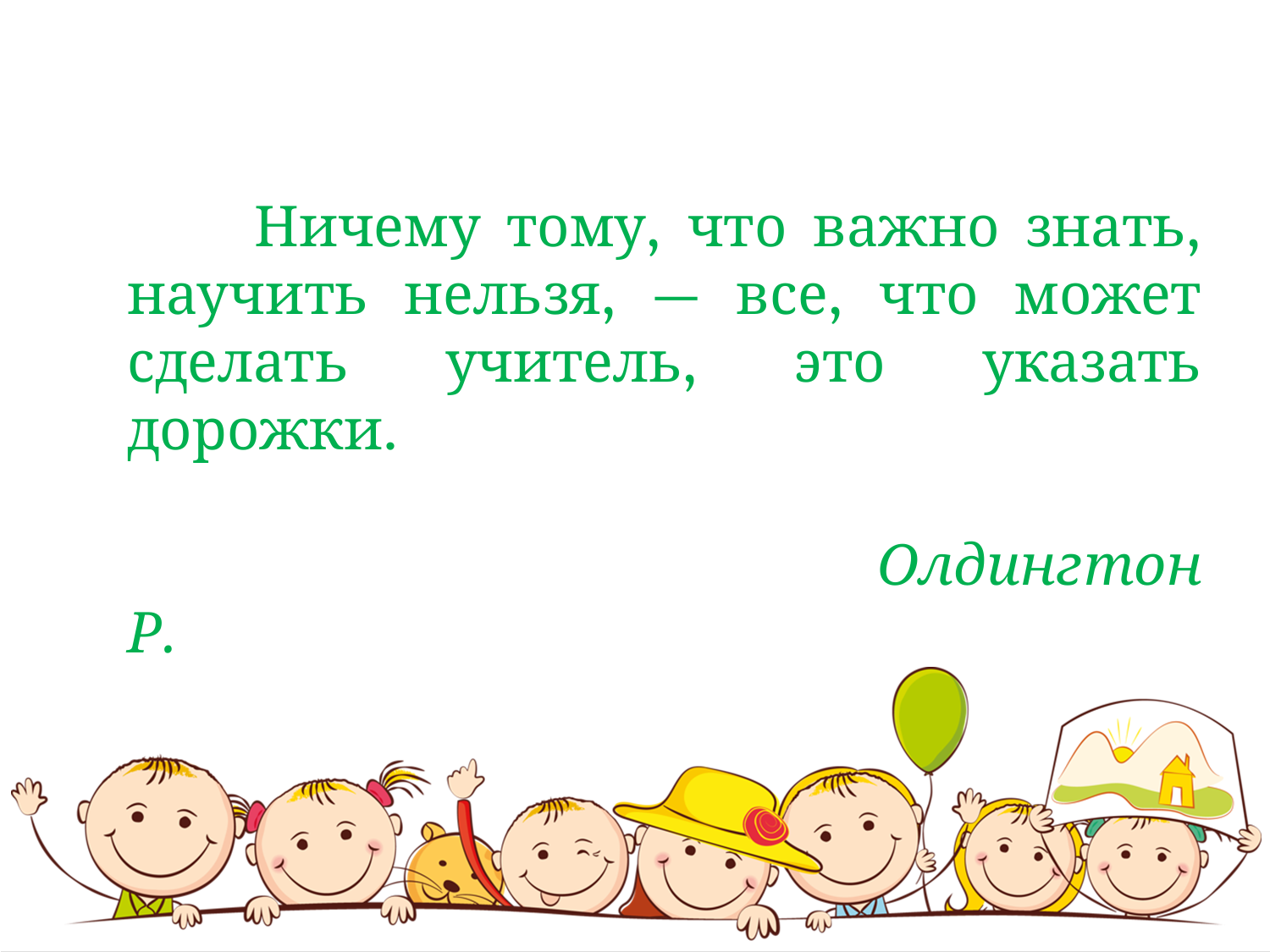

Ничему тому, что важно знать, научить нельзя, — все, что может сделать учитель, это указать дорожки.
                                                   Олдингтон Р.